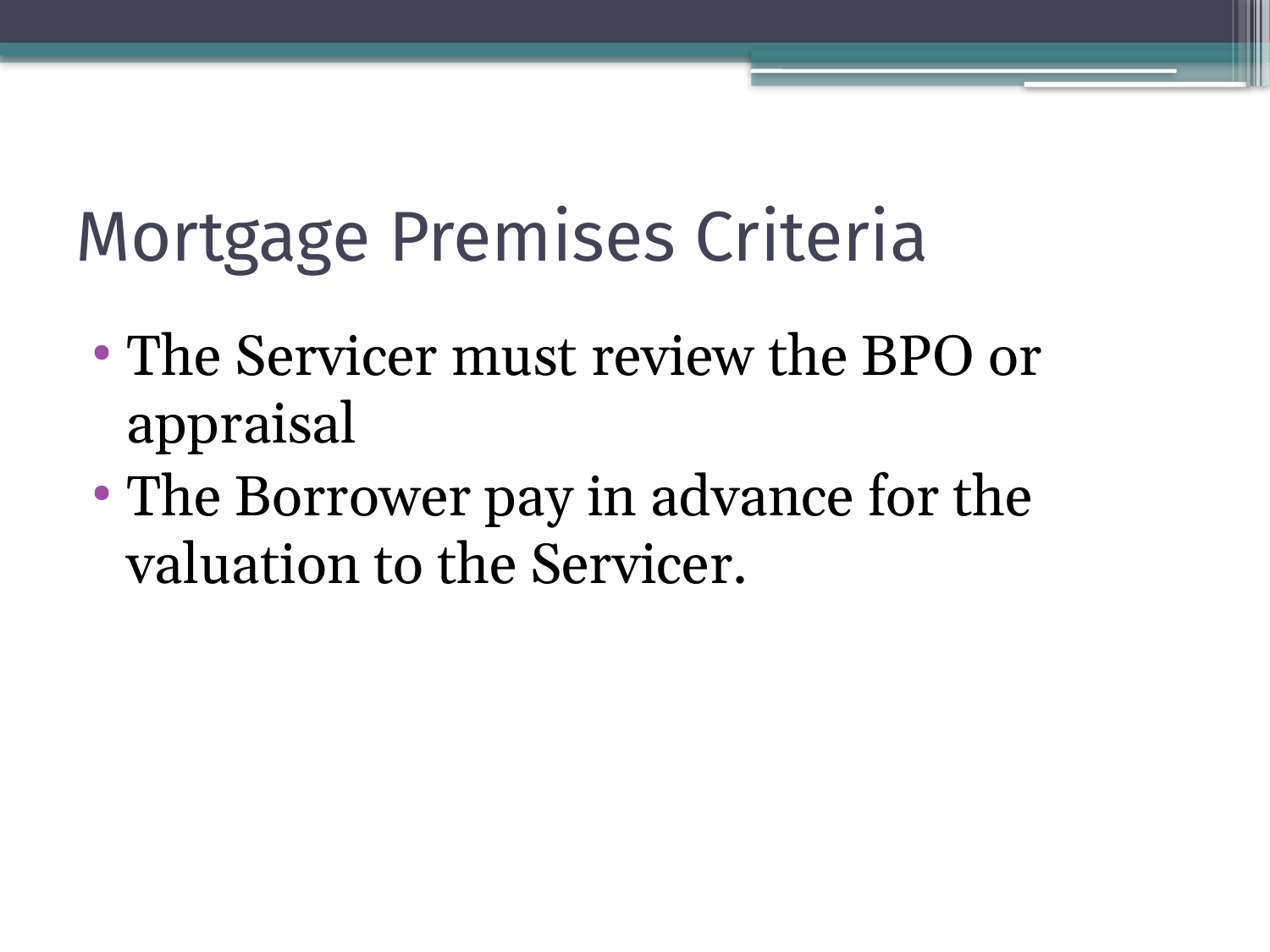

# Mortgage Premises Criteria
The Servicer must review the BPO or appraisal
The Borrower pay in advance for the valuation to the Servicer.